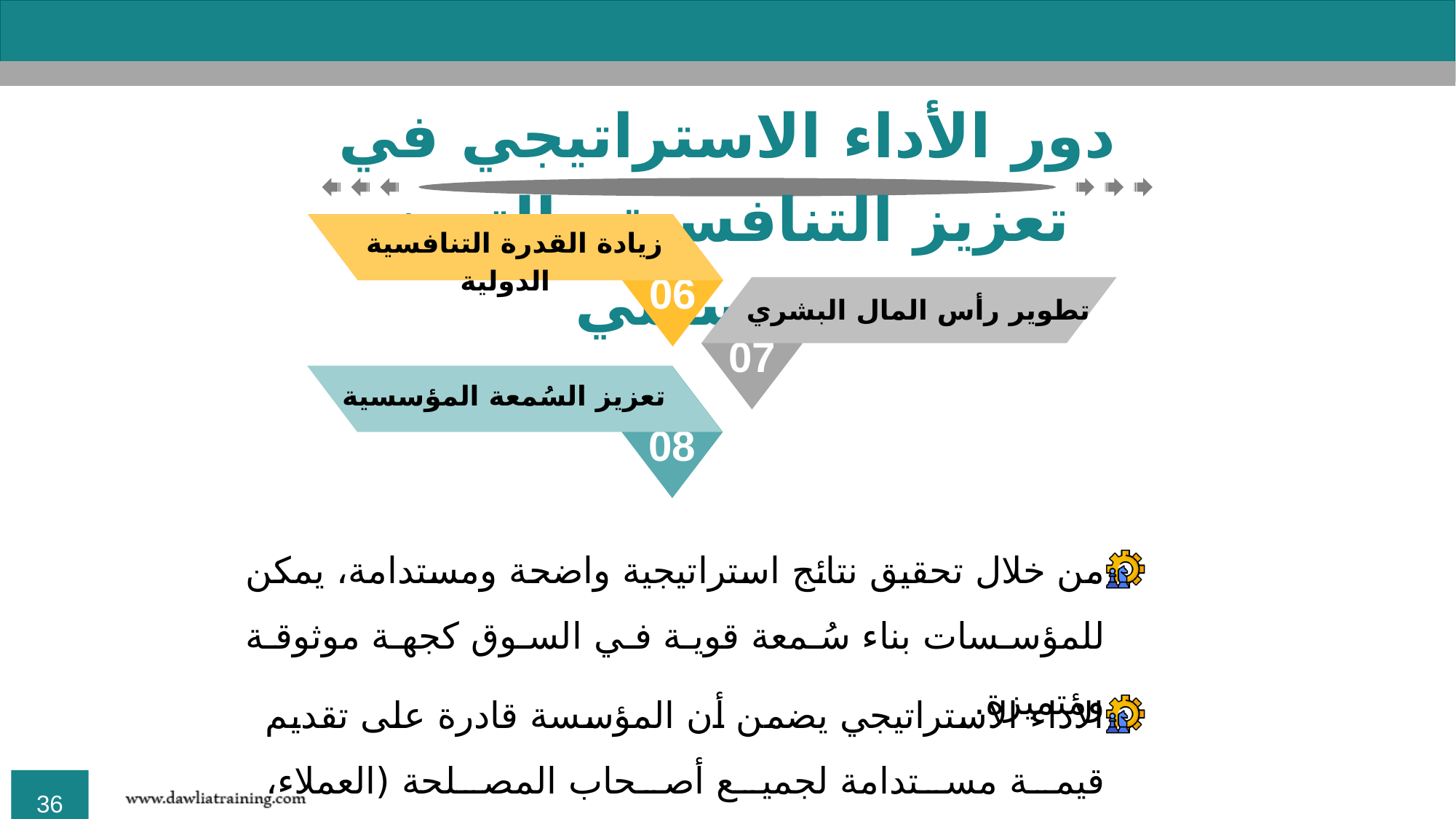

01
تحقيق ميزة تنافسية مستدامة

03
تحسين الكفاءة والفعالية المؤسسية

05
تعزيز رضا العملاء وبناء علاقات قوية

02
التكيّف مع التغيرات البيئية والسوقية

04
دعم الابتكار والتطوير
دور الأداء الاستراتيجي في تعزيز التنافسية والتميز المؤسسي

06
زيادة القدرة التنافسية الدولية

07
تطوير رأس المال البشري

08
تعزيز السُمعة المؤسسية
من خلال تحقيق نتائج استراتيجية واضحة ومستدامة، يمكن للمؤسسات بناء سُمعة قوية في السوق كجهة موثوقة ومتميزة.
الأداء الاستراتيجي يضمن أن المؤسسة قادرة على تقديم قيمة مستدامة لجميع أصحاب المصلحة (العملاء، الموظفين، المستثمرين، والمجتمع).

09
زيادة الاستدامة المؤسسية